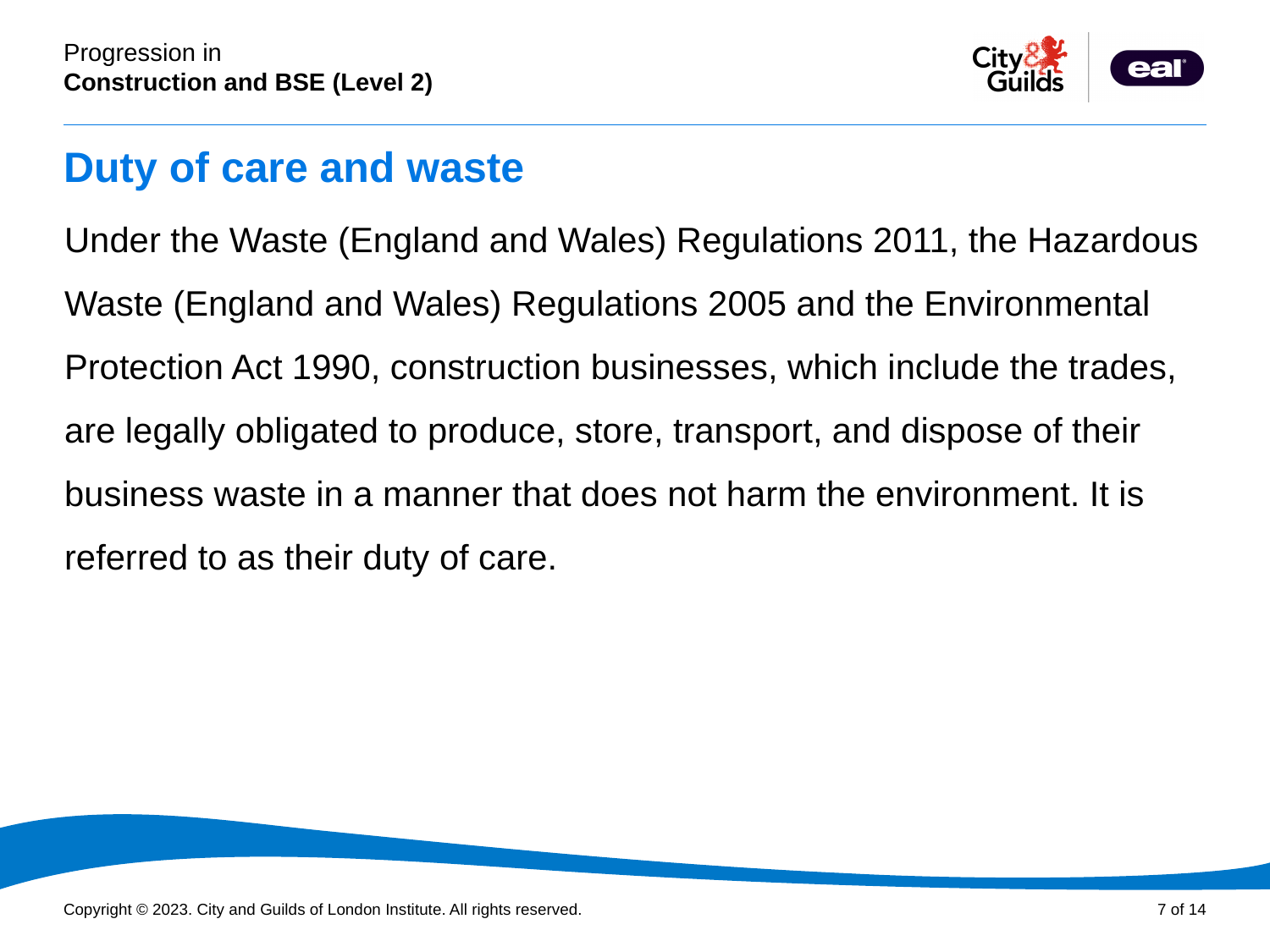

# Duty of care and waste
Under the Waste (England and Wales) Regulations 2011, the Hazardous Waste (England and Wales) Regulations 2005 and the Environmental Protection Act 1990, construction businesses, which include the trades, are legally obligated to produce, store, transport, and dispose of their business waste in a manner that does not harm the environment. It is referred to as their duty of care.